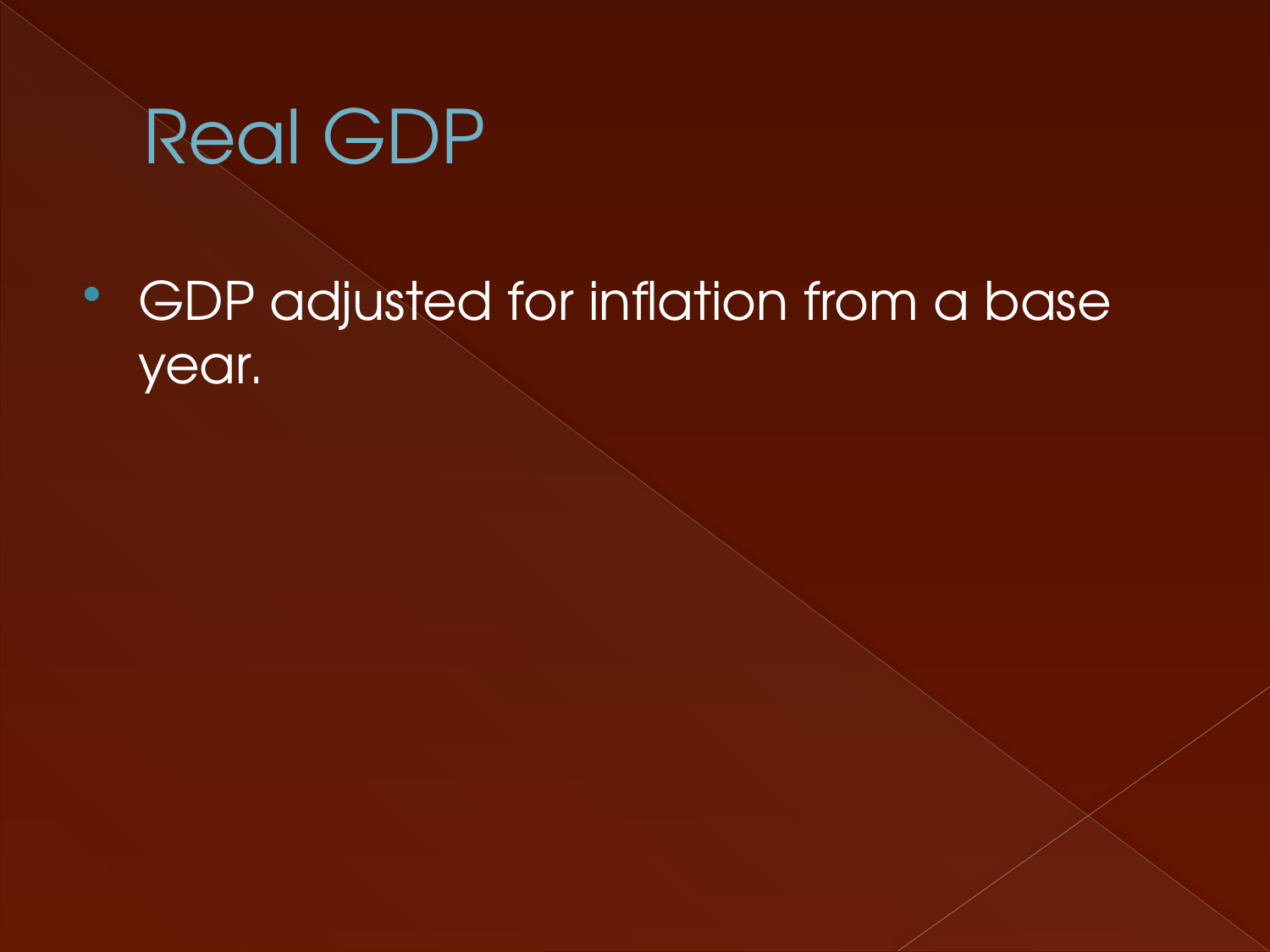

# Real GDP
GDP adjusted for inflation from a base year.